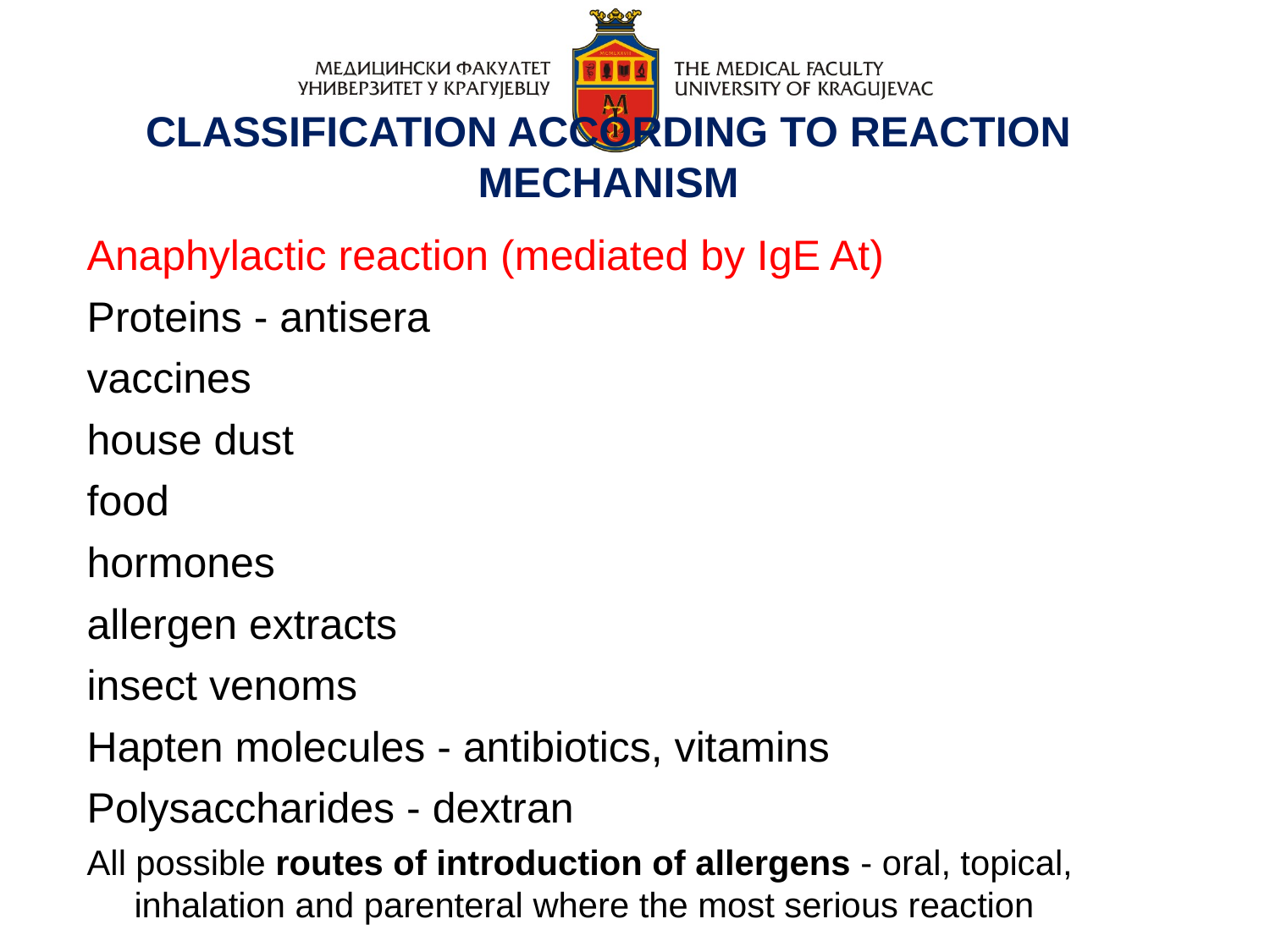

CLASSIFICATION ACCORDING TO REACTION MECHANISM
Anaphylactic reaction (mediated by IgE At)
Proteins - antisera
vaccines
house dust
food
hormones
allergen extracts
insect venoms
Hapten molecules - antibiotics, vitamins
Polysaccharides - dextran
All possible routes of introduction of allergens - oral, topical, inhalation and parenteral where the most serious reaction